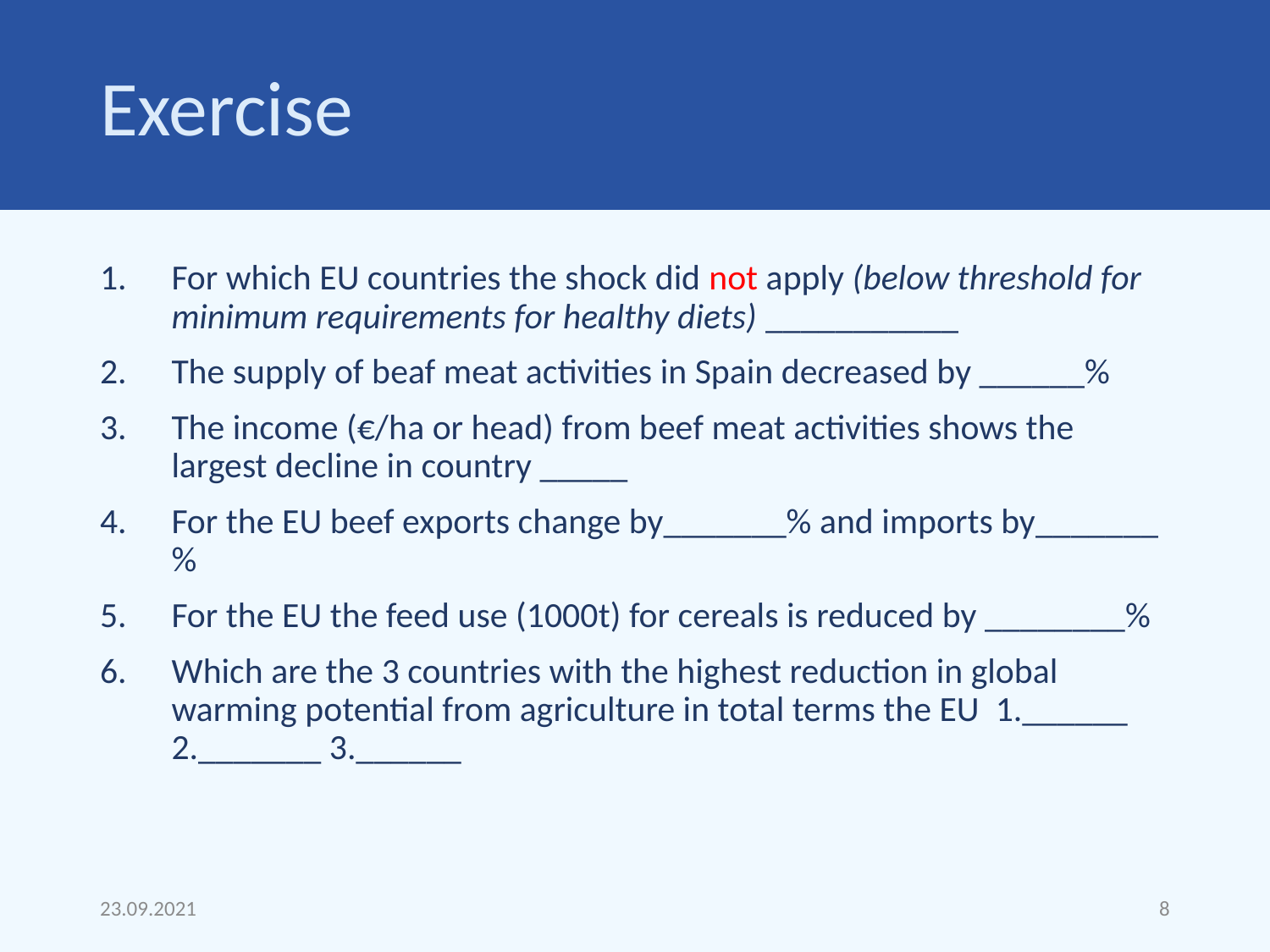

# Exercise
For which EU countries the shock did not apply (below threshold for minimum requirements for healthy diets) ___________
The supply of beaf meat activities in Spain decreased by ______%
The income (€/ha or head) from beef meat activities shows the largest decline in country _____
For the EU beef exports change by_______% and imports by_______%
For the EU the feed use (1000t) for cereals is reduced by ________%
Which are the 3 countries with the highest reduction in global warming potential from agriculture in total terms the EU  1.______ 2._______ 3.______
23.09.2021

8